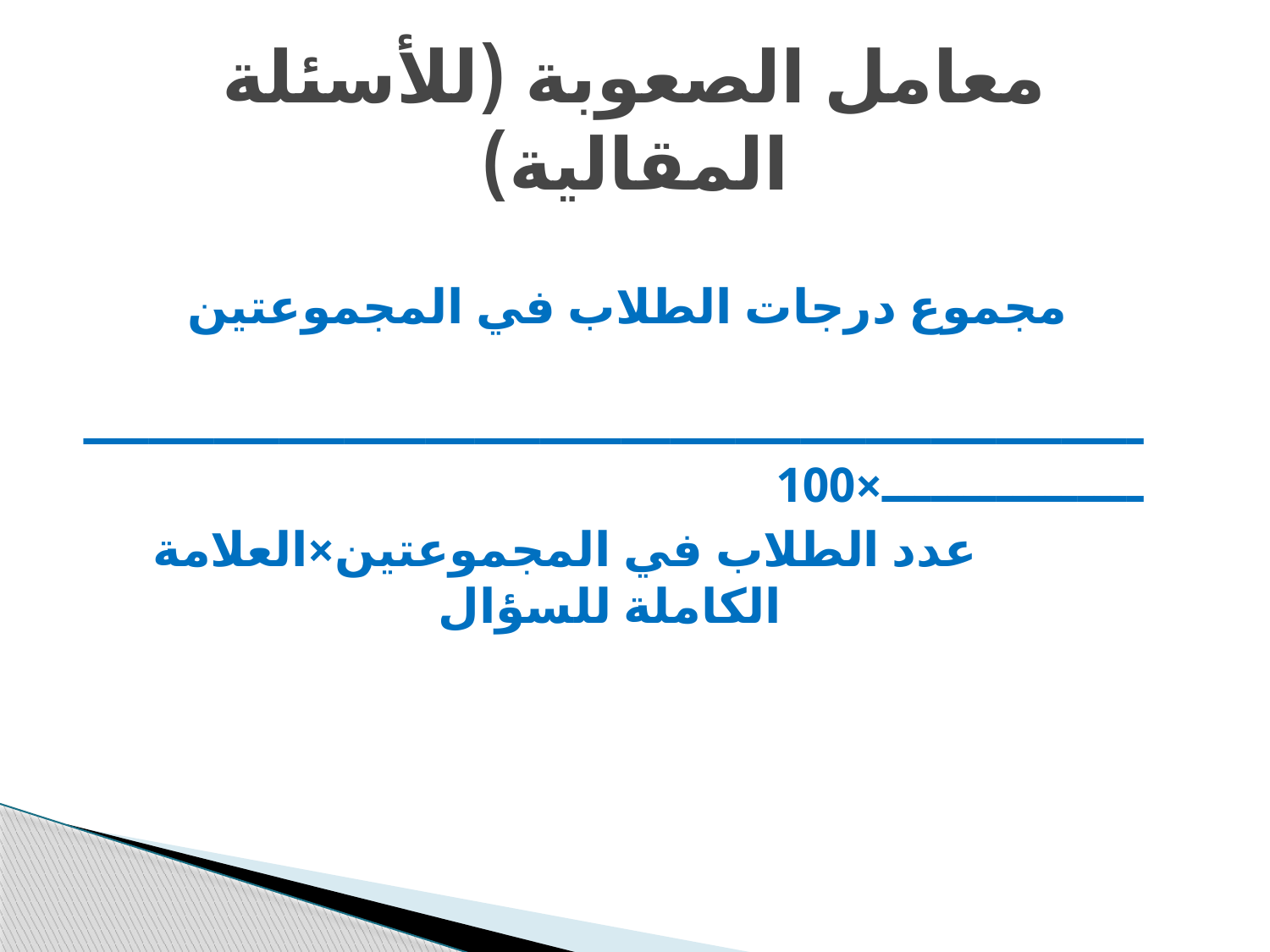

# معامل الصعوبة (للأسئلة المقالية)

مجموع درجات الطلاب في المجموعتين
               ـــــــــــــــــــــــــــــــــــــــــــــــــــــــــــــــــــــــــــــــــ×100
          عدد الطلاب في المجموعتين×العلامة الكاملة للسؤال